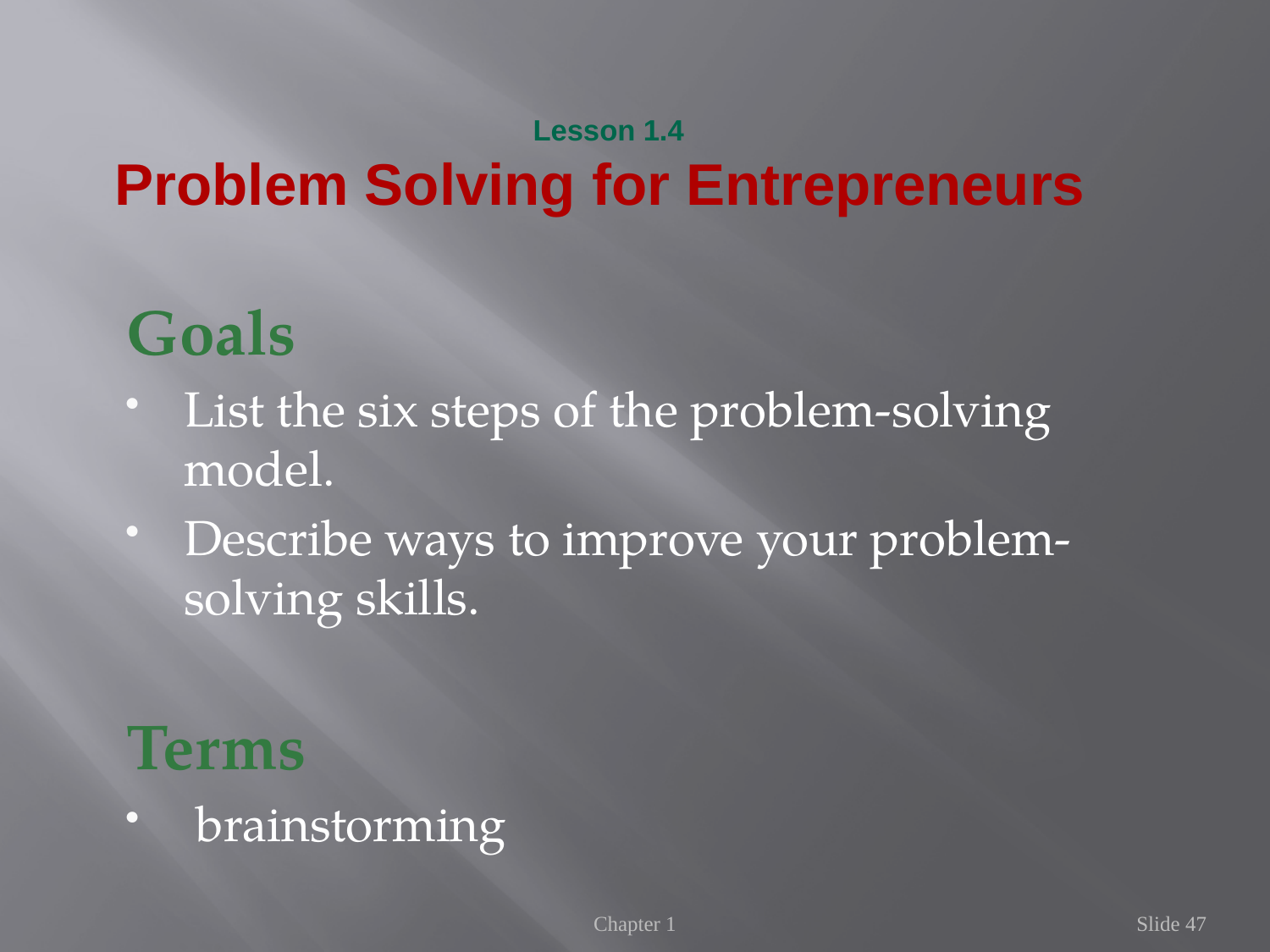

# Lesson 1.4 Problem Solving for Entrepreneurs
Goals
List the six steps of the problem-solving model.
Describe ways to improve your problem-solving skills.

Terms
 brainstorming

Chapter 1
Slide 47